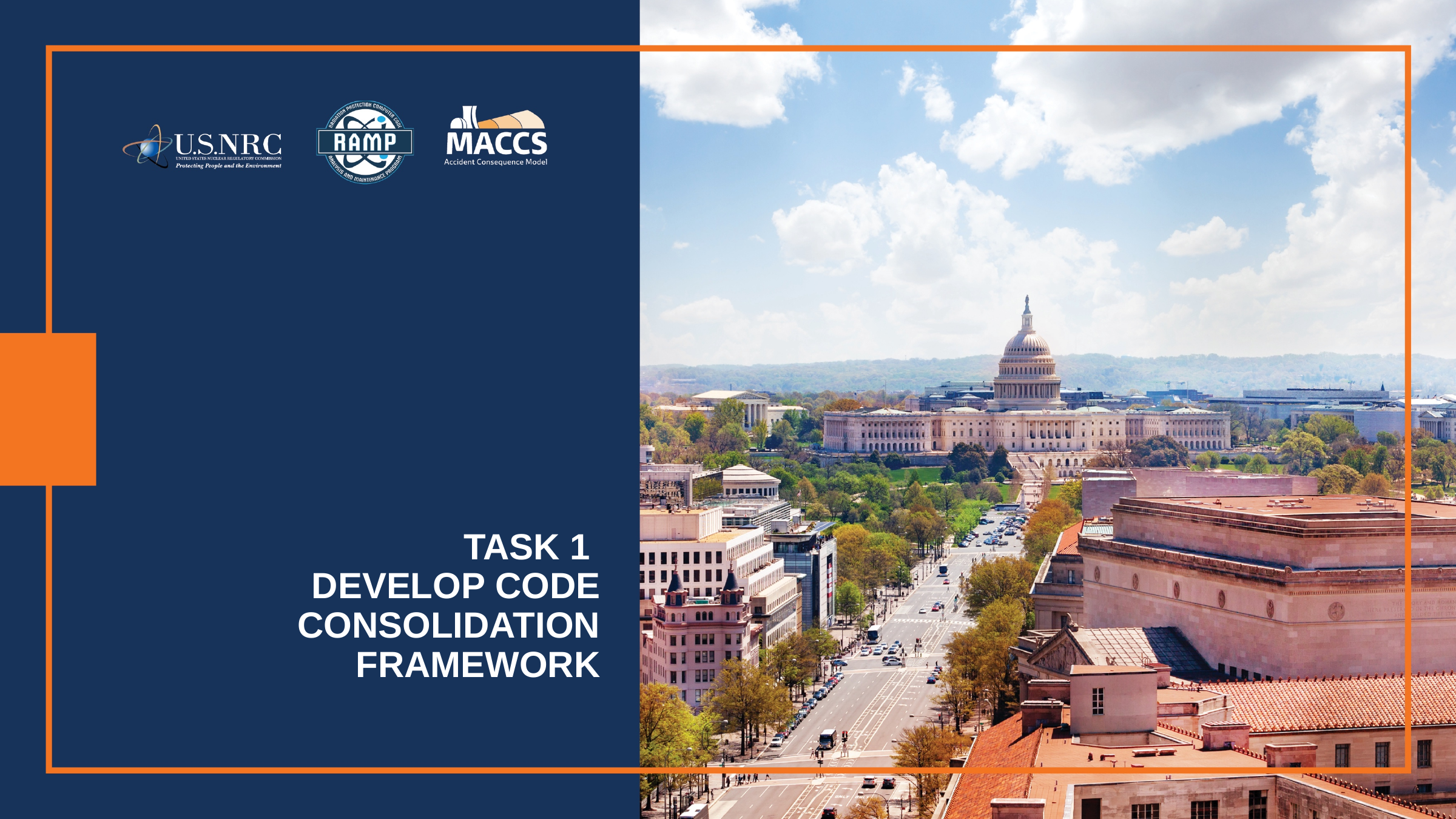

# TASK 1 DEVELOP CODE CONSOLIDATION FRAMEWORK